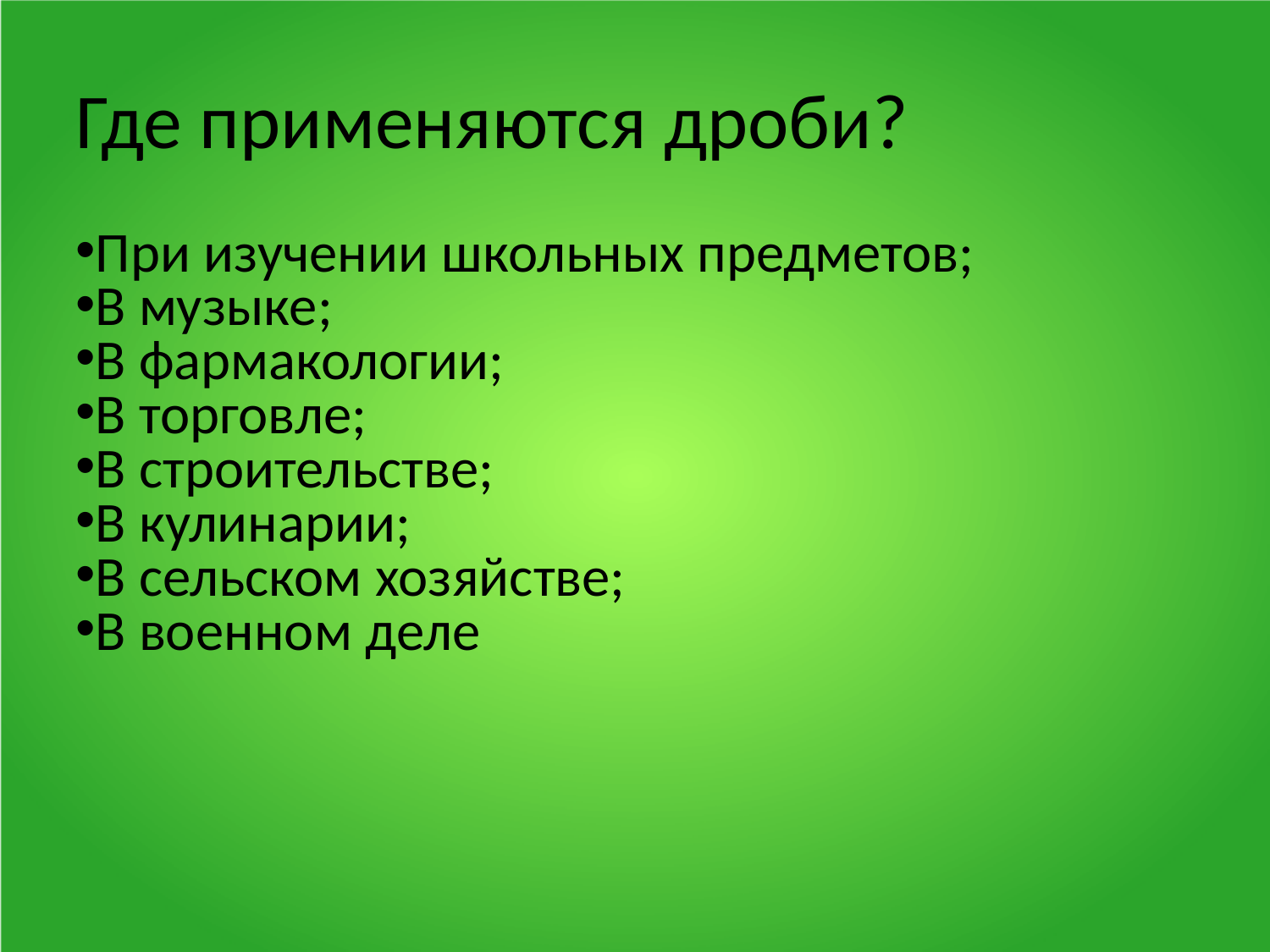

Где применяются дроби?
При изучении школьных предметов;
В музыке;
В фармакологии;
В торговле;
В строительстве;
В кулинарии;
В сельском хозяйстве;
В военном деле